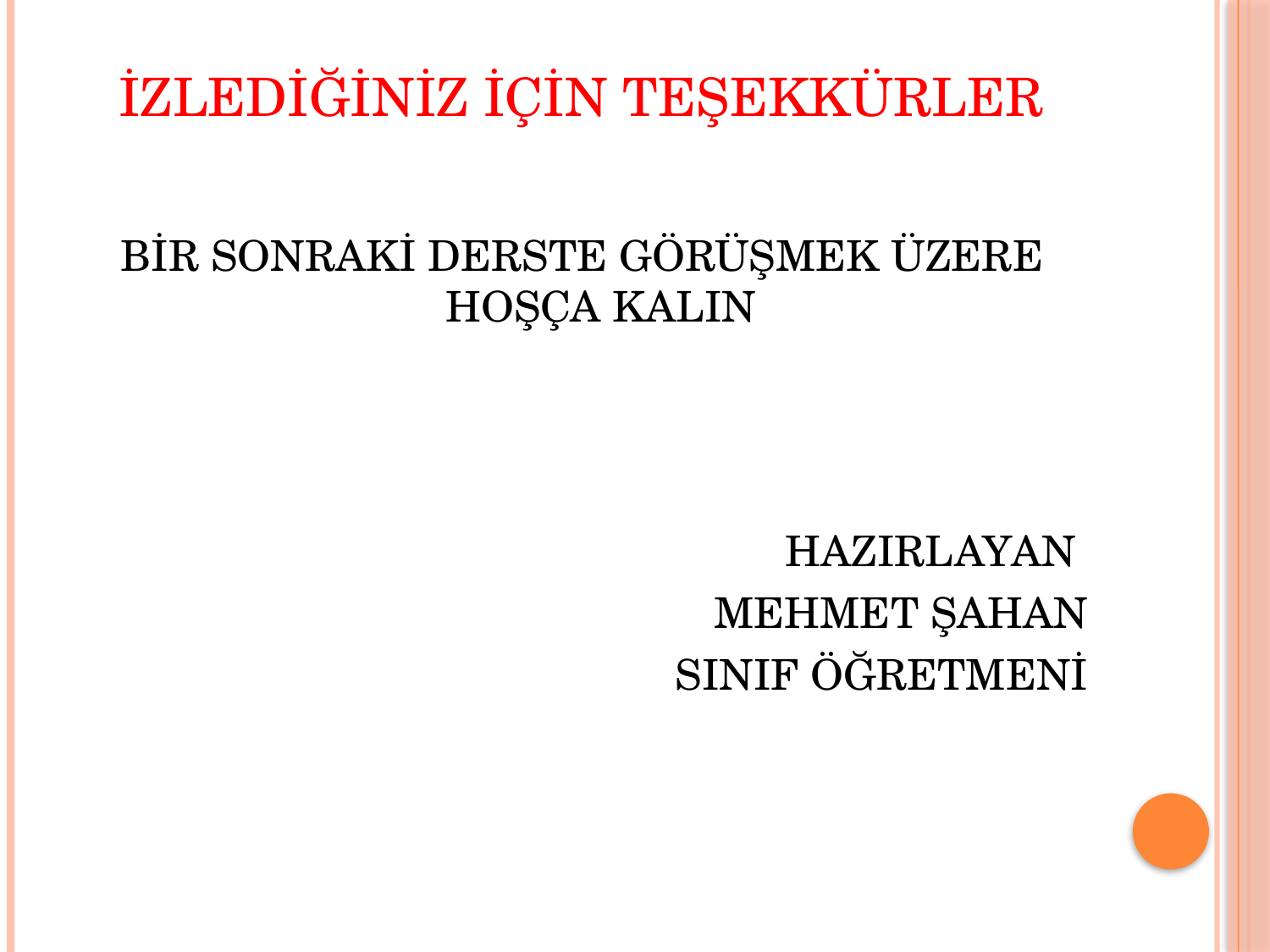

# İZLEDİĞİNİZ İÇİN TEŞEKKÜRLER
BİR SONRAKİ DERSTE GÖRÜŞMEK ÜZERE HOŞÇA KALIN

HAZIRLAYAN
MEHMET ŞAHAN
SINIF ÖĞRETMENİ